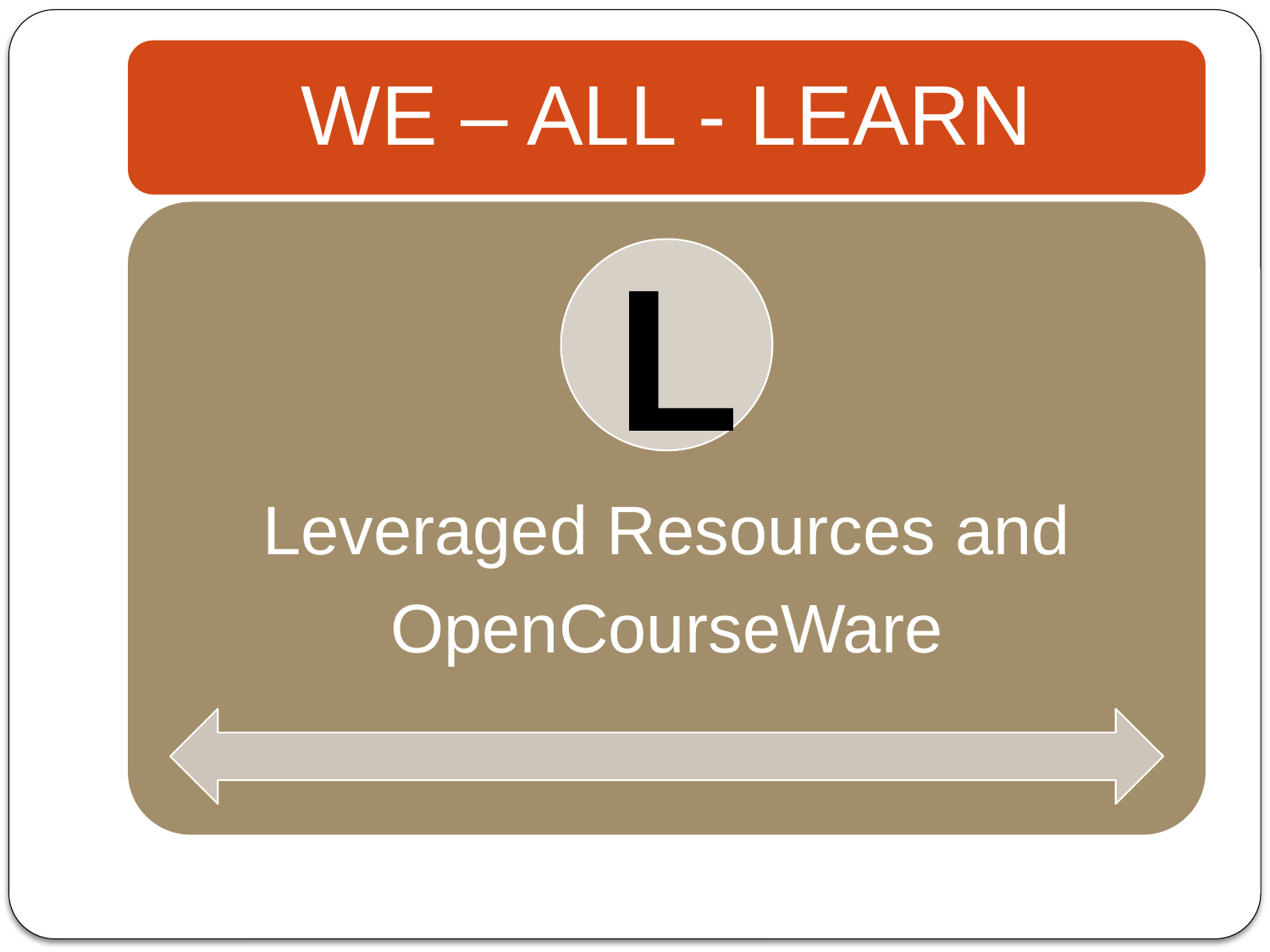

#
WE – ALL - LEARN

Leveraged Resources and
OpenCourseWare
L